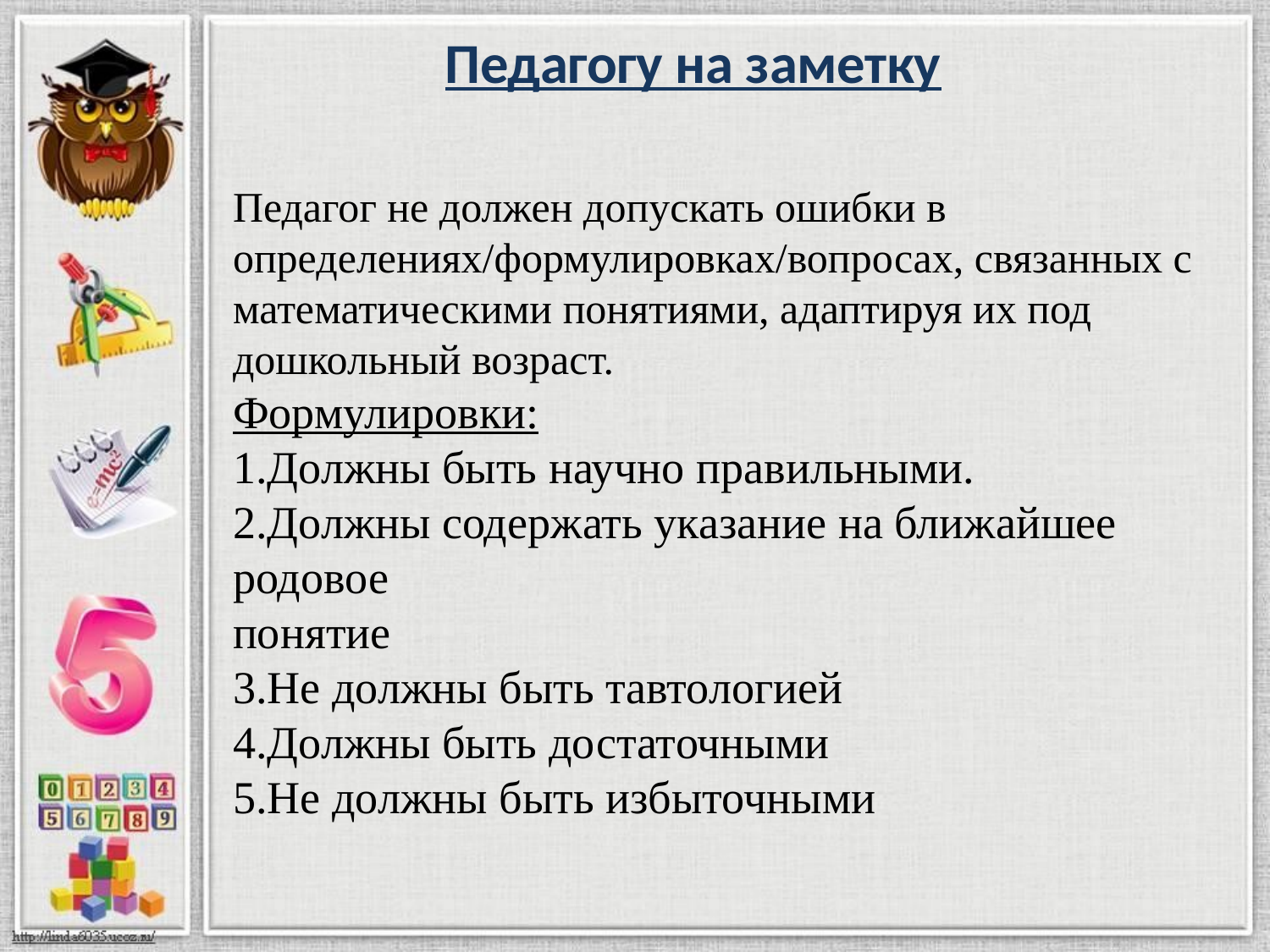

# Педагогу на заметку
Педагог не должен допускать ошибки в
определениях/формулировках/вопросах, связанных с
математическими понятиями, адаптируя их под
дошкольный возраст.
Формулировки:
1.Должны быть научно правильными.
2.Должны содержать указание на ближайшее родовое
понятие
3.Не должны быть тавтологией
4.Должны быть достаточными
5.Не должны быть избыточными